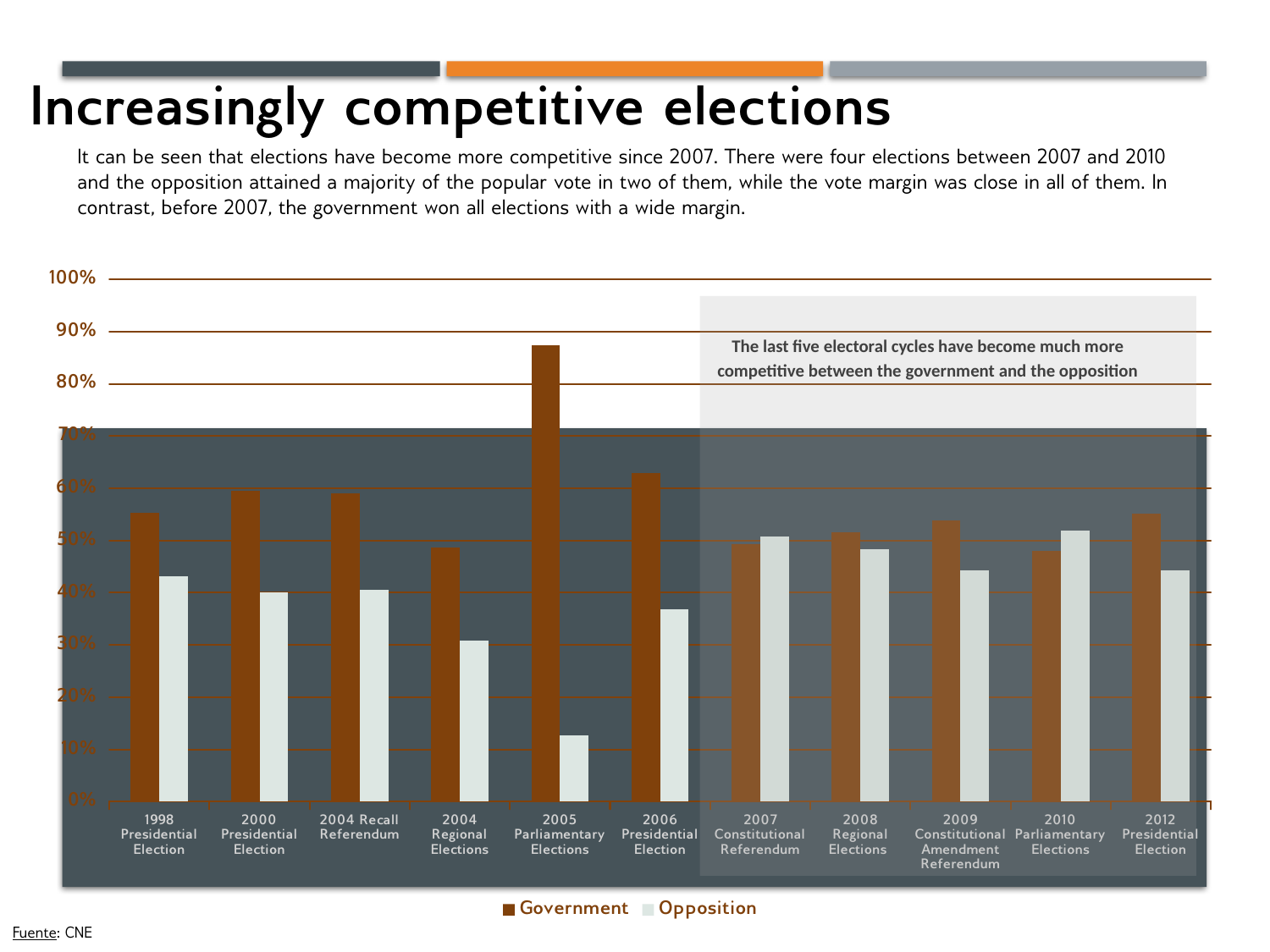

Increasingly competitive elections
It can be seen that elections have become more competitive since 2007. There were four elections between 2007 and 2010 and the opposition attained a majority of the popular vote in two of them, while the vote margin was close in all of them. In contrast, before 2007, the government won all elections with a wide margin.

### Chart

| Category | Government | Opposition |
|---|---|---|
| 1998 Presidential Election | 0.553 | 0.43200000000000005 |
| 2000 Presidential Election | 0.595 | 0.401 |
| 2004 Recall Referendum | 0.5909583398153408 | 0.406393435124038 |
| 2004 Regional Elections | 0.48700000000000004 | 0.30800000000000005 |
| 2005 Parliamentary Elections | 0.873598889136227 | 0.126401110863773 |
| 2006 Presidential Election | 0.6284595420592951 | 0.36908081682853305 |
| 2007 Constitutional Referendum | 0.4929668182768841 | 0.5070331817231148 |
| 2008 Regional Elections  | 0.515809047125624 | 0.484190952874375 |
| 2009 Constitutional Amendment Referendum | 0.5388627874925069 | 0.4435107431298111 |
| 2010 Parliamentary Elections | 0.480727943006982 | 0.519272056993018 |
| 2012 Presidential Election | 0.551482655129071 | 0.442472488478081 |
The last five electoral cycles have become much more competitive between the government and the opposition
Fuente: CNE